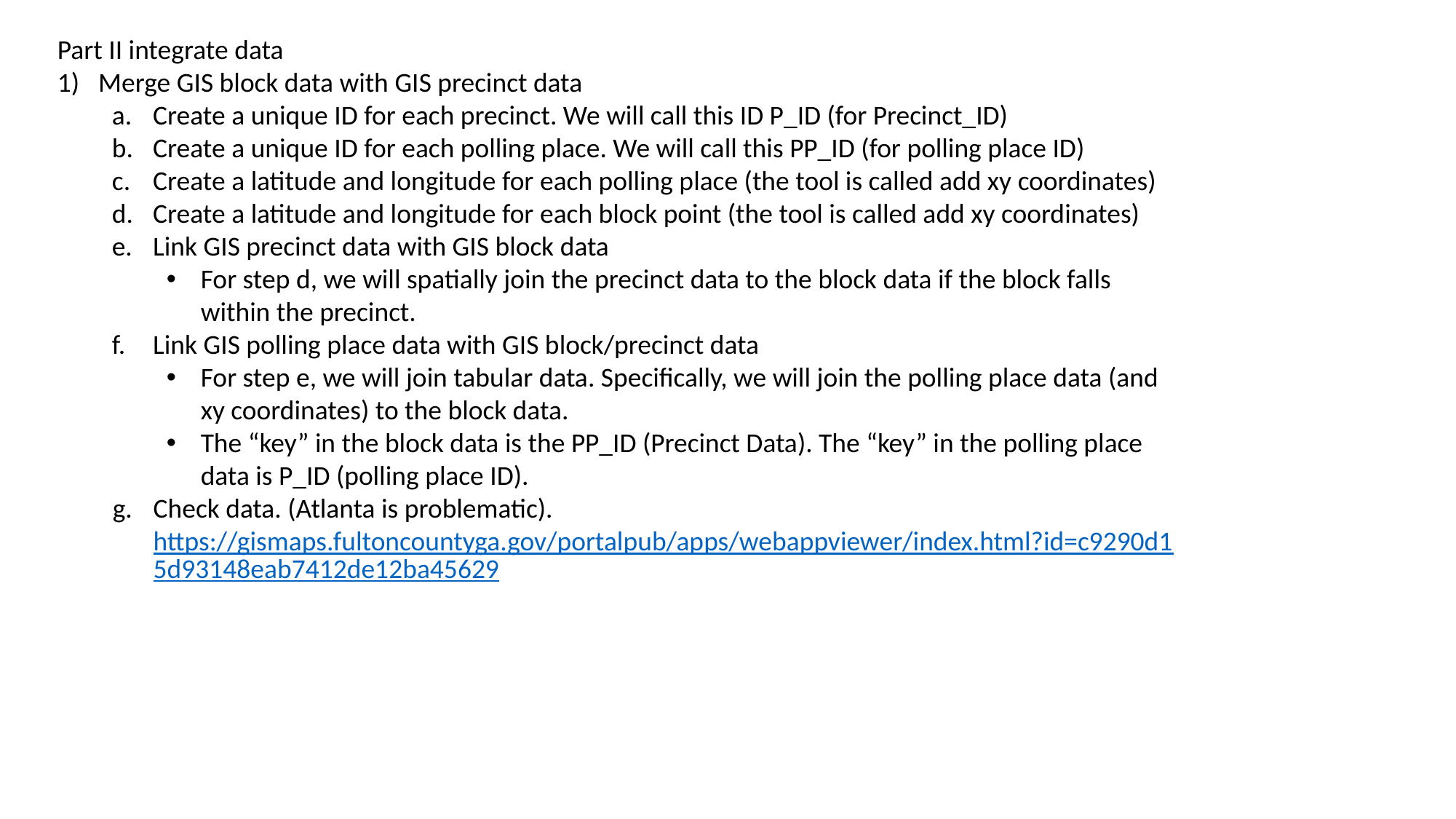

Part II integrate data
Merge GIS block data with GIS precinct data
Create a unique ID for each precinct. We will call this ID P_ID (for Precinct_ID)
Create a unique ID for each polling place. We will call this PP_ID (for polling place ID)
Create a latitude and longitude for each polling place (the tool is called add xy coordinates)
Create a latitude and longitude for each block point (the tool is called add xy coordinates)
Link GIS precinct data with GIS block data
For step d, we will spatially join the precinct data to the block data if the block falls within the precinct.
Link GIS polling place data with GIS block/precinct data
For step e, we will join tabular data. Specifically, we will join the polling place data (and xy coordinates) to the block data.
The “key” in the block data is the PP_ID (Precinct Data). The “key” in the polling place data is P_ID (polling place ID).
Check data. (Atlanta is problematic). https://gismaps.fultoncountyga.gov/portalpub/apps/webappviewer/index.html?id=c9290d15d93148eab7412de12ba45629